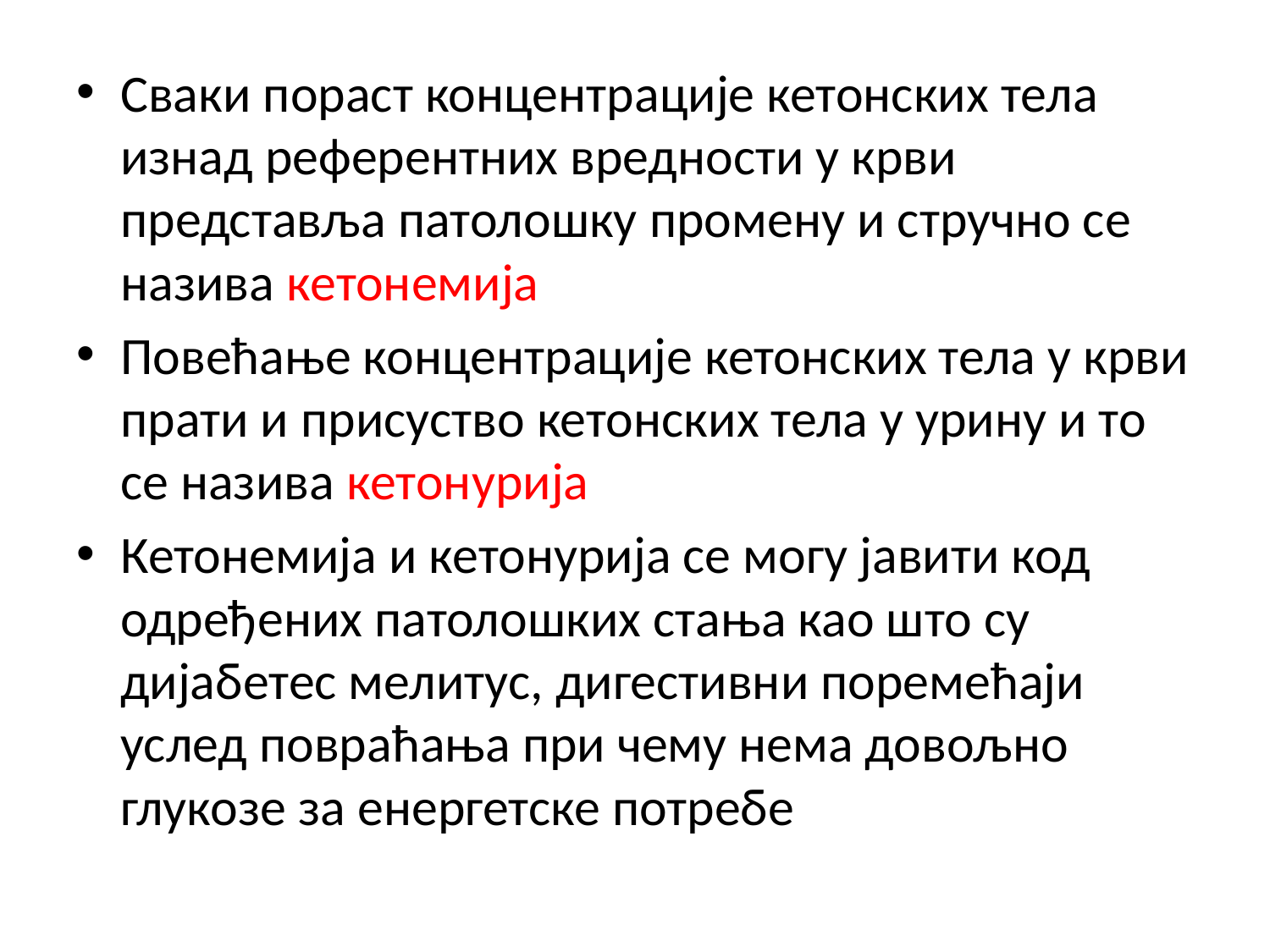

Сваки пораст концентрације кетонских тела изнад референтних вредности у крви представља патолошку промену и стручно се назива кетонемија
Повећање концентрације кетонских тела у крви прати и присуство кетонских тела у урину и то се назива кетонурија
Кетонемија и кетонурија се могу јавити код одређених патолошких стања као што су дијабетес мелитус, дигестивни поремећаји услед повраћања при чему нема довољно глукозе за енергетске потребе